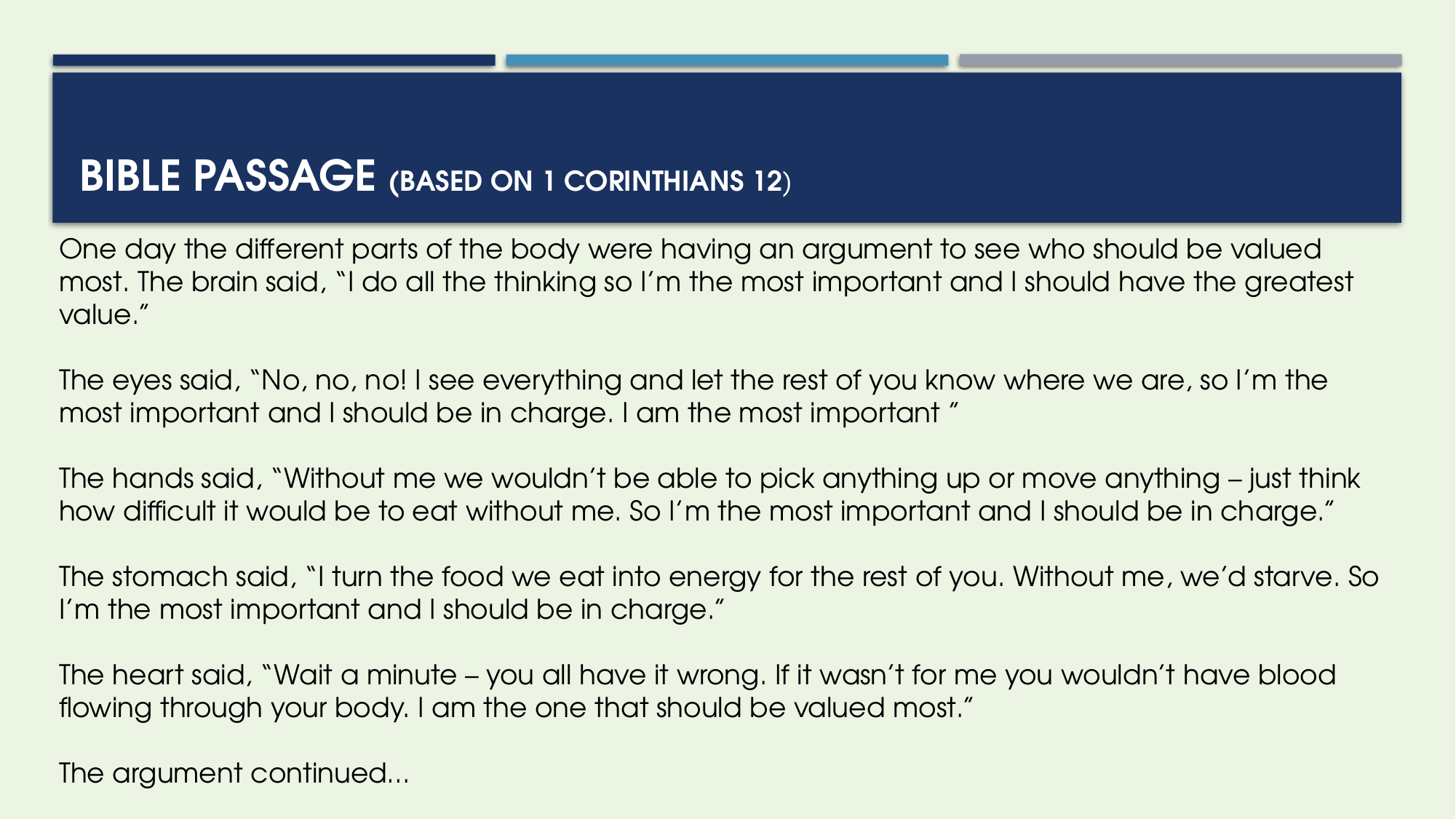

# Bible Passage (based on 1 Corinthians 12)
One day the different parts of the body were having an argument to see who should be valued most. The brain said, “I do all the thinking so I’m the most important and I should have the greatest value.”

The eyes said, “No, no, no! I see everything and let the rest of you know where we are, so I’m the most important and I should be in charge. I am the most important ”

The hands said, “Without me we wouldn’t be able to pick anything up or move anything – just think how difficult it would be to eat without me. So I’m the most important and I should be in charge.”

The stomach said, “I turn the food we eat into energy for the rest of you. Without me, we’d starve. So I’m the most important and I should be in charge.”

The heart said, “Wait a minute – you all have it wrong. If it wasn’t for me you wouldn’t have blood flowing through your body. I am the one that should be valued most.”

The argument continued…